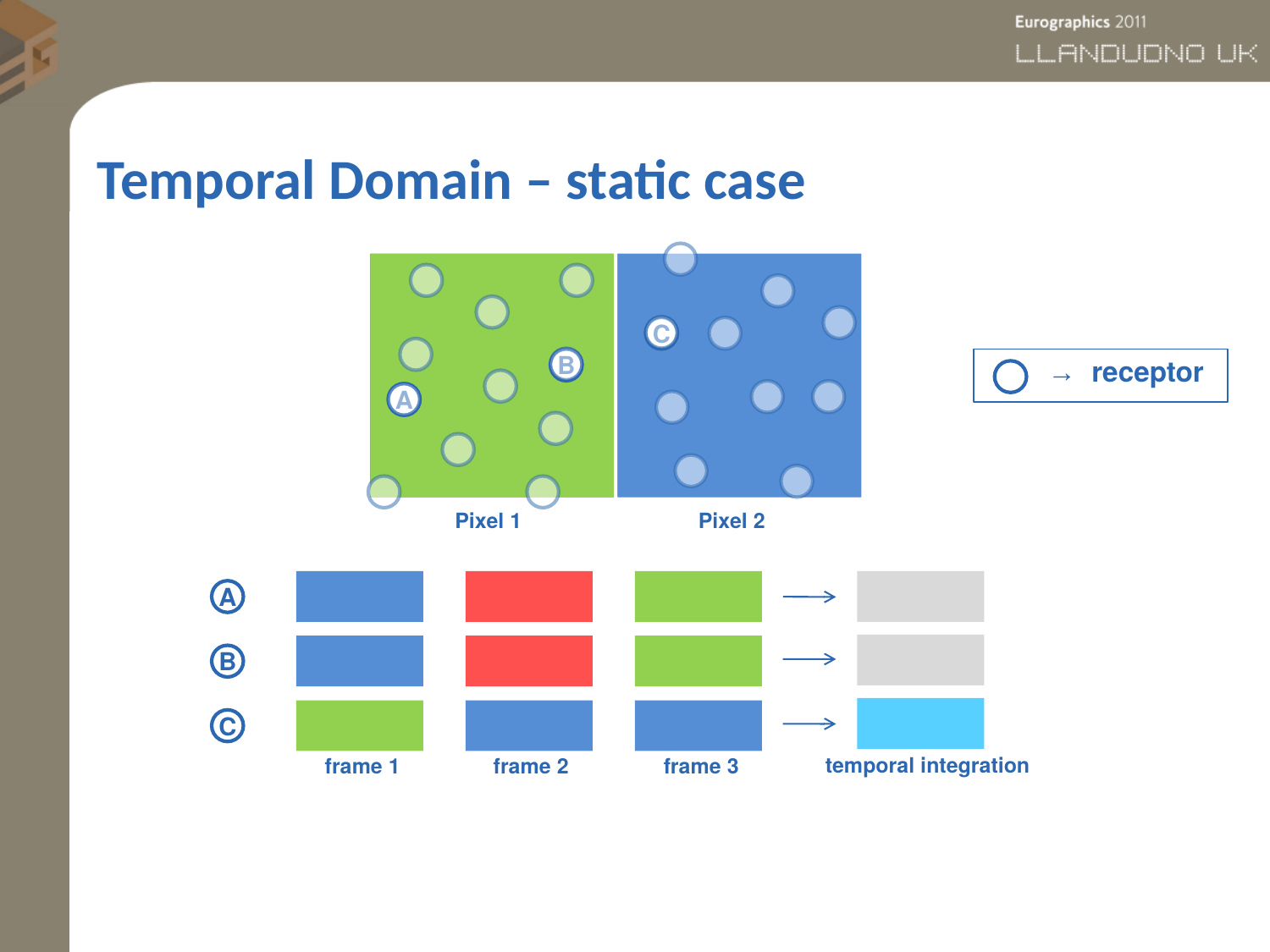

# Temporal Domain – static case

C

B

→  receptor

A

Pixel 1
Pixel 2

A

B

C

temporal integration
frame 1
frame 2
frame 3